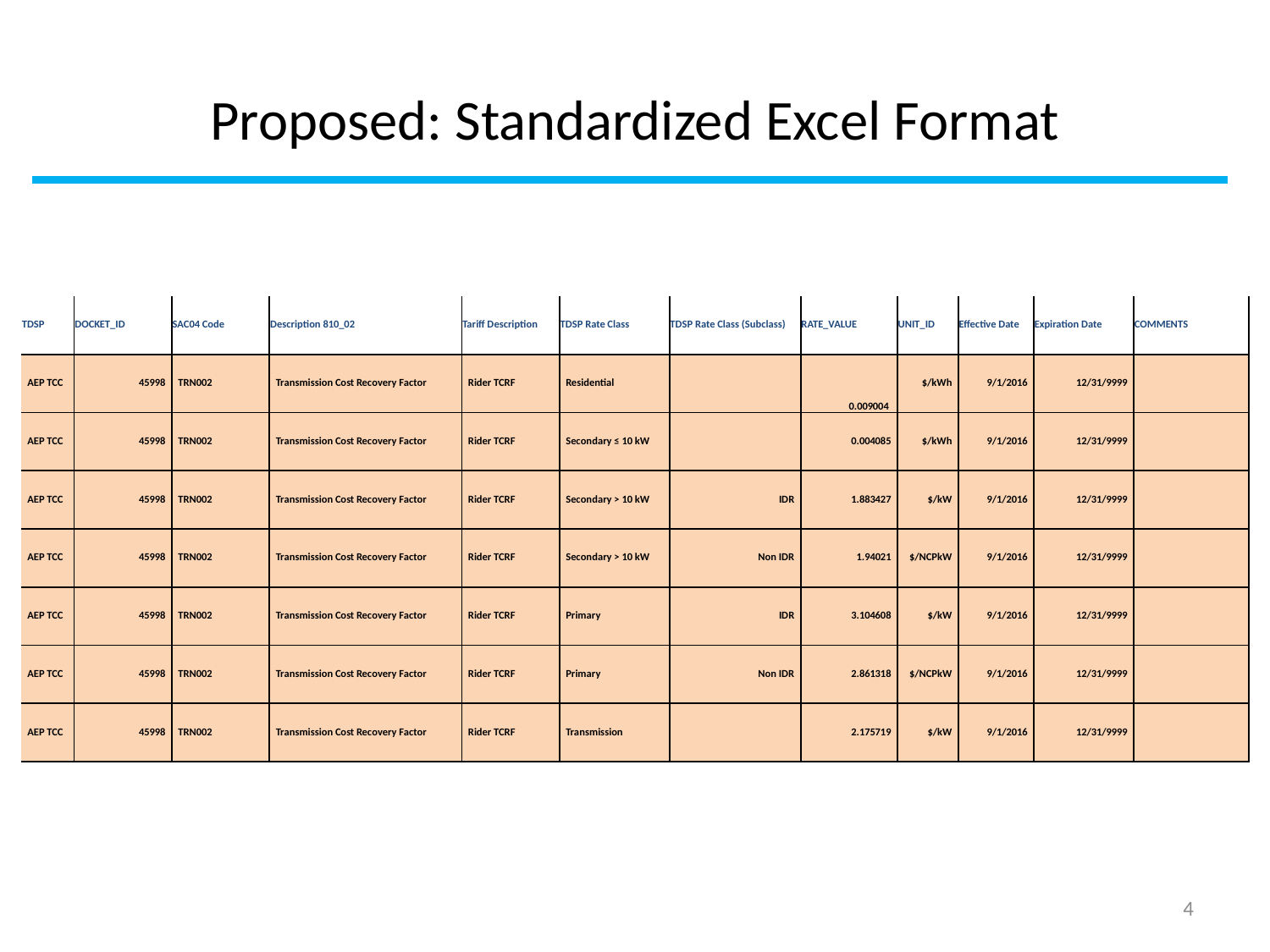

# Proposed: Standardized Excel Format
| TDSP | DOCKET\_ID | SAC04 Code | Description 810\_02 | Tariff Description | TDSP Rate Class | TDSP Rate Class (Subclass) | RATE\_VALUE | UNIT\_ID | Effective Date | Expiration Date | COMMENTS |
| --- | --- | --- | --- | --- | --- | --- | --- | --- | --- | --- | --- |
| AEP TCC | 45998 | TRN002 | Transmission Cost Recovery Factor | Rider TCRF | Residential |  | 0.009004 | $/kWh | 9/1/2016 | 12/31/9999 |  |
| AEP TCC | 45998 | TRN002 | Transmission Cost Recovery Factor | Rider TCRF | Secondary ≤ 10 kW |  | 0.004085 | $/kWh | 9/1/2016 | 12/31/9999 |  |
| AEP TCC | 45998 | TRN002 | Transmission Cost Recovery Factor | Rider TCRF | Secondary > 10 kW | IDR | 1.883427 | $/kW | 9/1/2016 | 12/31/9999 |  |
| AEP TCC | 45998 | TRN002 | Transmission Cost Recovery Factor | Rider TCRF | Secondary > 10 kW | Non IDR | 1.94021 | $/NCPkW | 9/1/2016 | 12/31/9999 |  |
| AEP TCC | 45998 | TRN002 | Transmission Cost Recovery Factor | Rider TCRF | Primary | IDR | 3.104608 | $/kW | 9/1/2016 | 12/31/9999 |  |
| AEP TCC | 45998 | TRN002 | Transmission Cost Recovery Factor | Rider TCRF | Primary | Non IDR | 2.861318 | $/NCPkW | 9/1/2016 | 12/31/9999 |  |
| AEP TCC | 45998 | TRN002 | Transmission Cost Recovery Factor | Rider TCRF | Transmission |  | 2.175719 | $/kW | 9/1/2016 | 12/31/9999 |  |
4